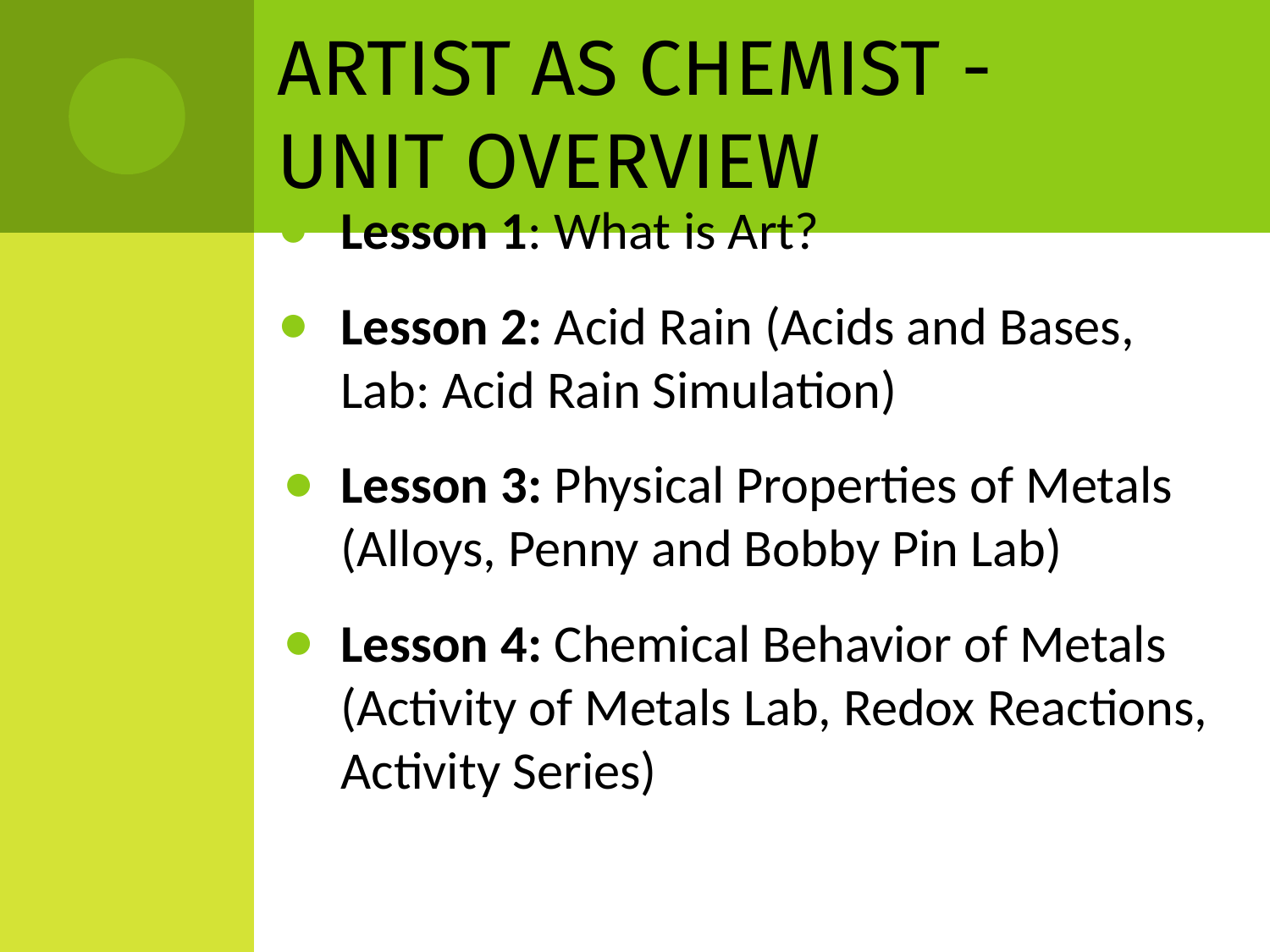

# Artist as Chemist -
Unit Overview
Lesson 1: What is Art?
Lesson 2: Acid Rain (Acids and Bases, Lab: Acid Rain Simulation)
Lesson 3: Physical Properties of Metals (Alloys, Penny and Bobby Pin Lab)
Lesson 4: Chemical Behavior of Metals (Activity of Metals Lab, Redox Reactions, Activity Series)